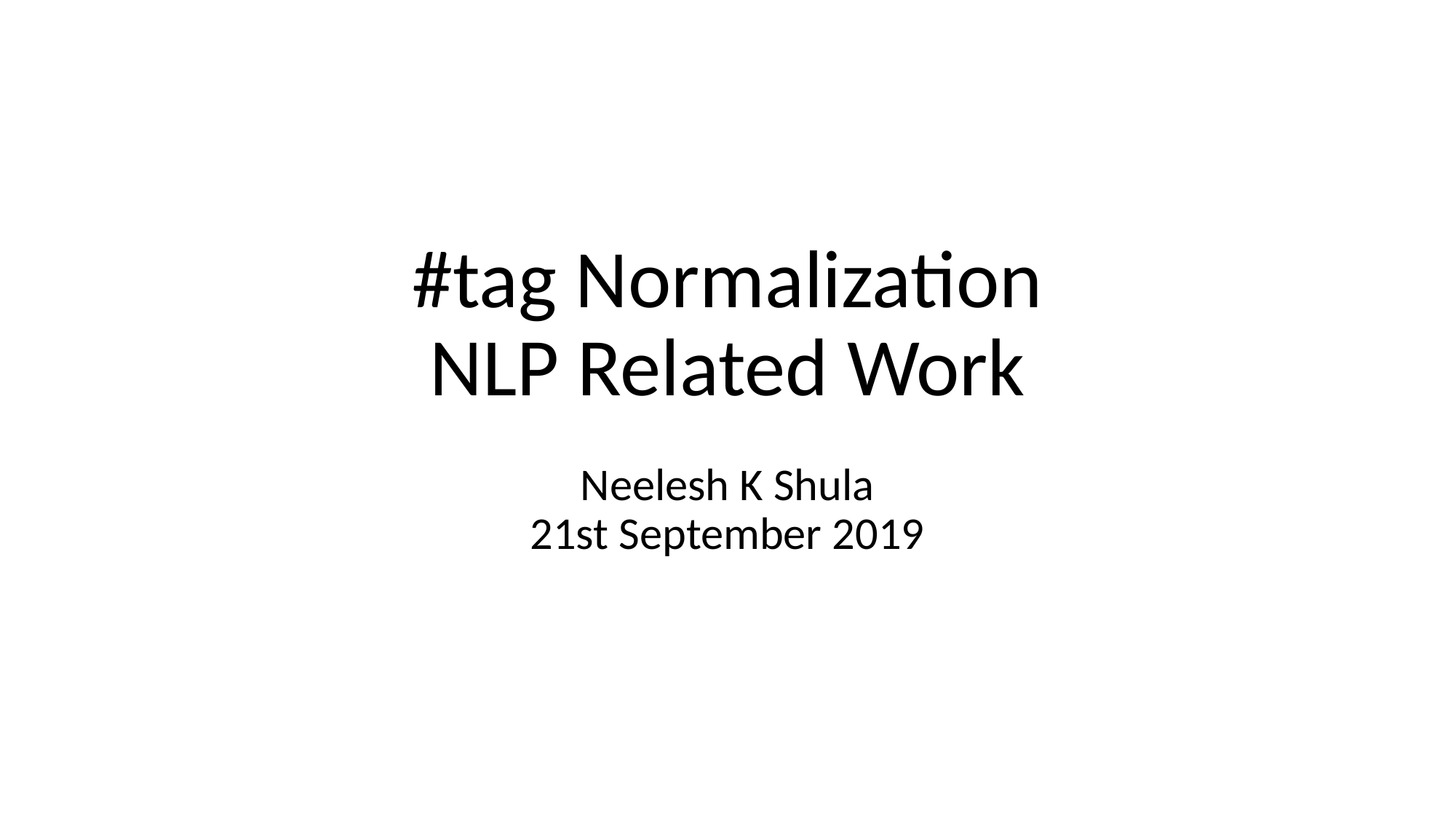

# #tag Normalization
NLP Related Work

Neelesh K Shula
21st September 2019